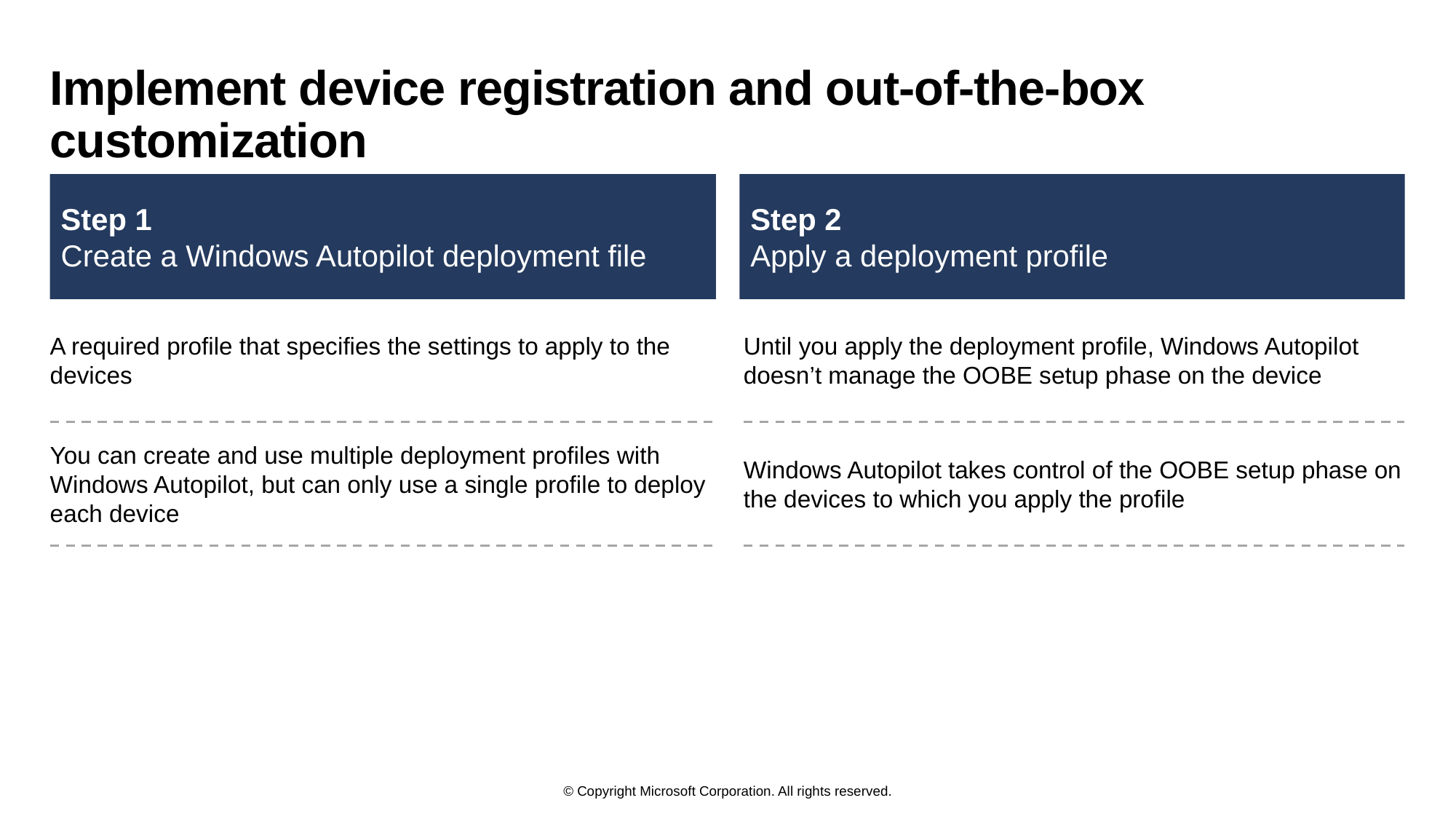

# Implement device registration and out-of-the-box customization
Step 1
Create a Windows Autopilot deployment file
Step 2
Apply a deployment profile
A required profile that specifies the settings to apply to the devices
Until you apply the deployment profile, Windows Autopilot doesn’t manage the OOBE setup phase on the device
You can create and use multiple deployment profiles with Windows Autopilot, but can only use a single profile to deploy each device
Windows Autopilot takes control of the OOBE setup phase on the devices to which you apply the profile